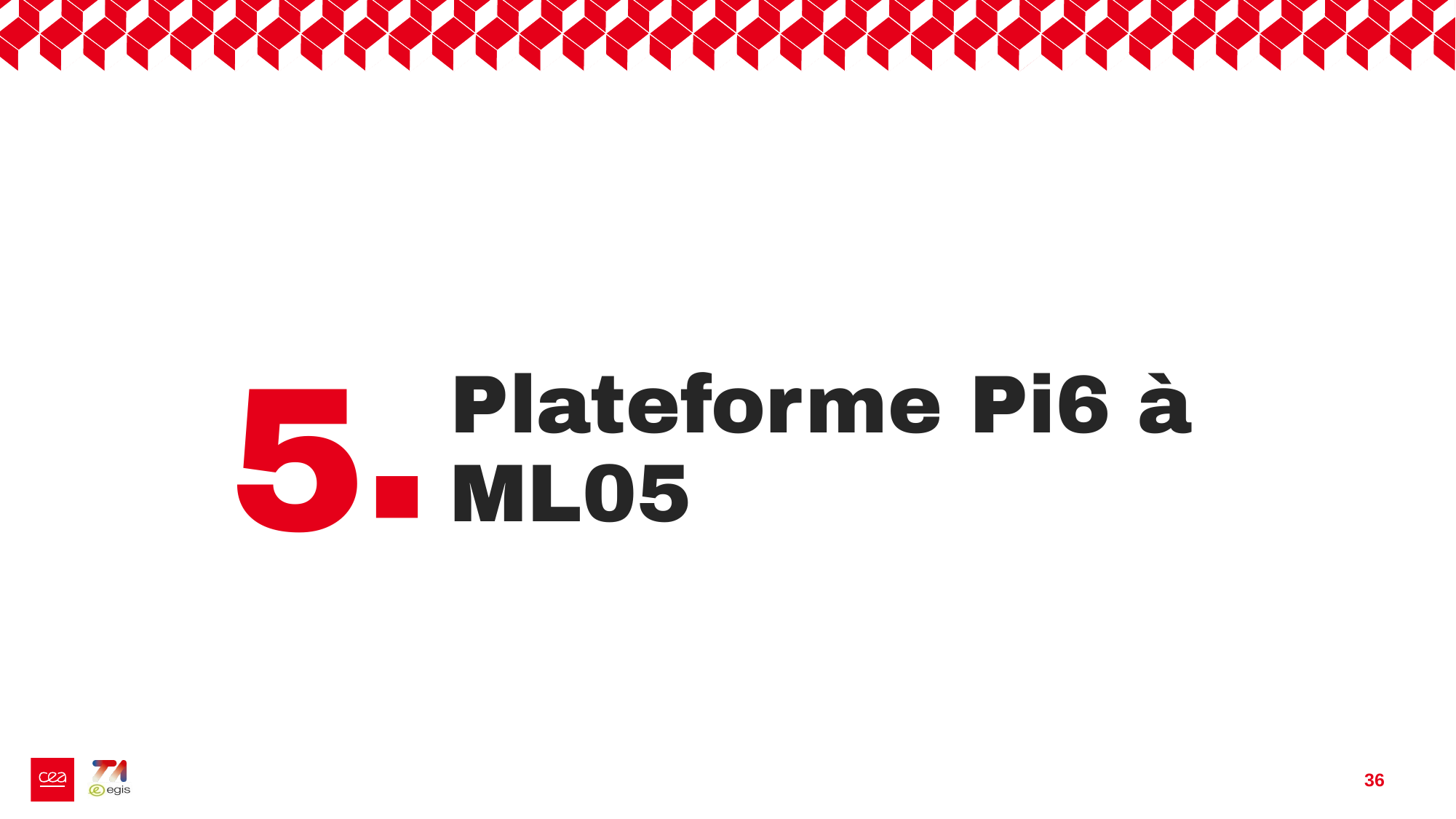

5
# Plateforme Pi6 à ML05
36